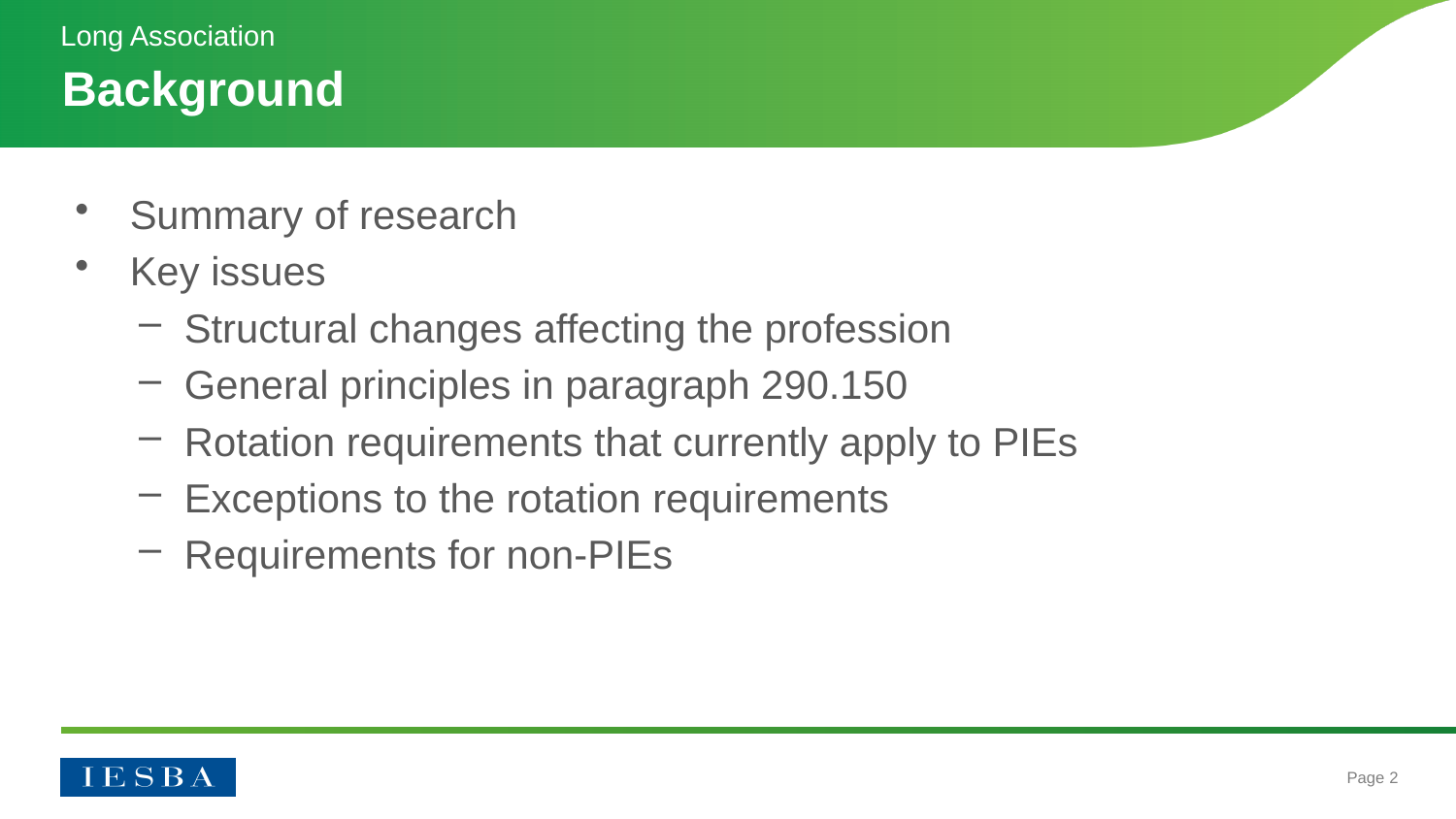

Long Association
# Background
Summary of research
Key issues
Structural changes affecting the profession
General principles in paragraph 290.150
Rotation requirements that currently apply to PIEs
Exceptions to the rotation requirements
Requirements for non-PIEs